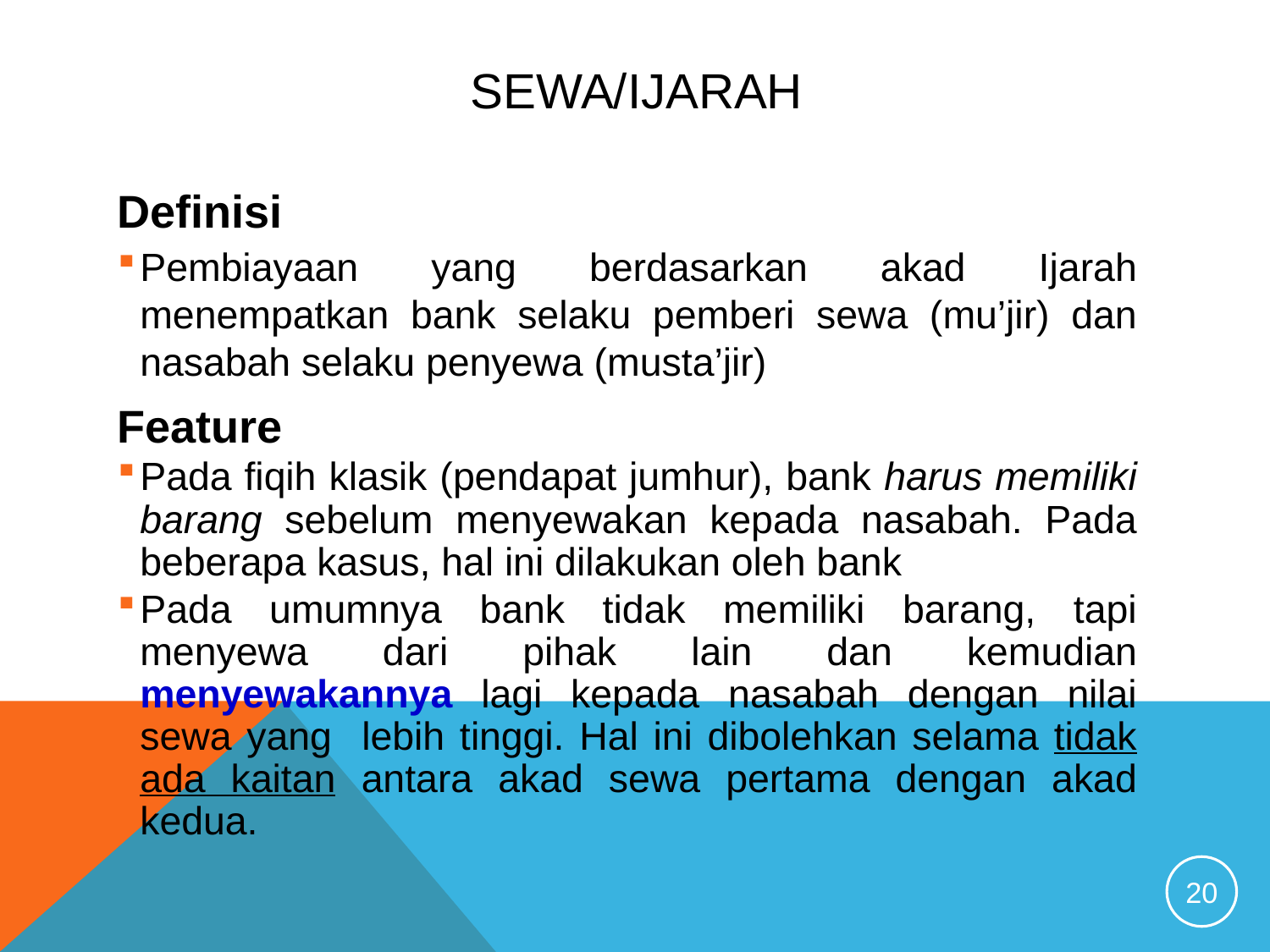

# SEWA/IJARAH
Definisi
Pembiayaan yang berdasarkan akad Ijarah menempatkan bank selaku pemberi sewa (mu’jir) dan nasabah selaku penyewa (musta’jir)
Feature
Pada fiqih klasik (pendapat jumhur), bank harus memiliki barang sebelum menyewakan kepada nasabah. Pada beberapa kasus, hal ini dilakukan oleh bank
Pada umumnya bank tidak memiliki barang, tapi menyewa dari pihak lain dan kemudian menyewakannya lagi kepada nasabah dengan nilai sewa yang  lebih tinggi. Hal ini dibolehkan selama tidak ada kaitan antara akad sewa pertama dengan akad kedua.

20